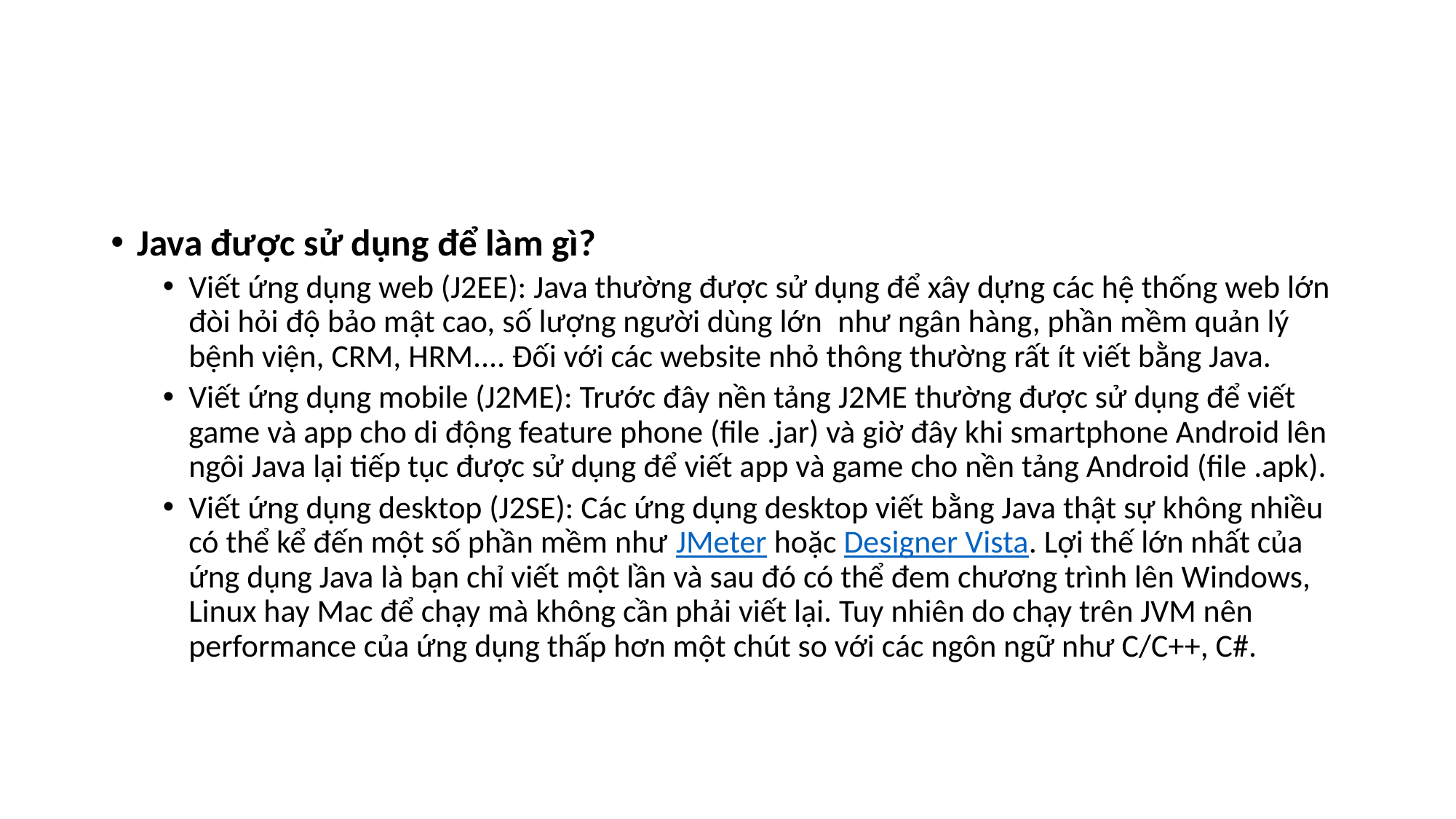

#
Java được sử dụng để làm gì?
Viết ứng dụng web (J2EE): Java thường được sử dụng để xây dựng các hệ thống web lớn đòi hỏi độ bảo mật cao, số lượng người dùng lớn  như ngân hàng, phần mềm quản lý bệnh viện, CRM, HRM.... Đối với các website nhỏ thông thường rất ít viết bằng Java.
Viết ứng dụng mobile (J2ME): Trước đây nền tảng J2ME thường được sử dụng để viết game và app cho di động feature phone (file .jar) và giờ đây khi smartphone Android lên ngôi Java lại tiếp tục được sử dụng để viết app và game cho nền tảng Android (file .apk).
Viết ứng dụng desktop (J2SE): Các ứng dụng desktop viết bằng Java thật sự không nhiều có thể kể đến một số phần mềm như JMeter hoặc Designer Vista. Lợi thế lớn nhất của ứng dụng Java là bạn chỉ viết một lần và sau đó có thể đem chương trình lên Windows, Linux hay Mac để chạy mà không cần phải viết lại. Tuy nhiên do chạy trên JVM nên performance của ứng dụng thấp hơn một chút so với các ngôn ngữ như C/C++, C#.